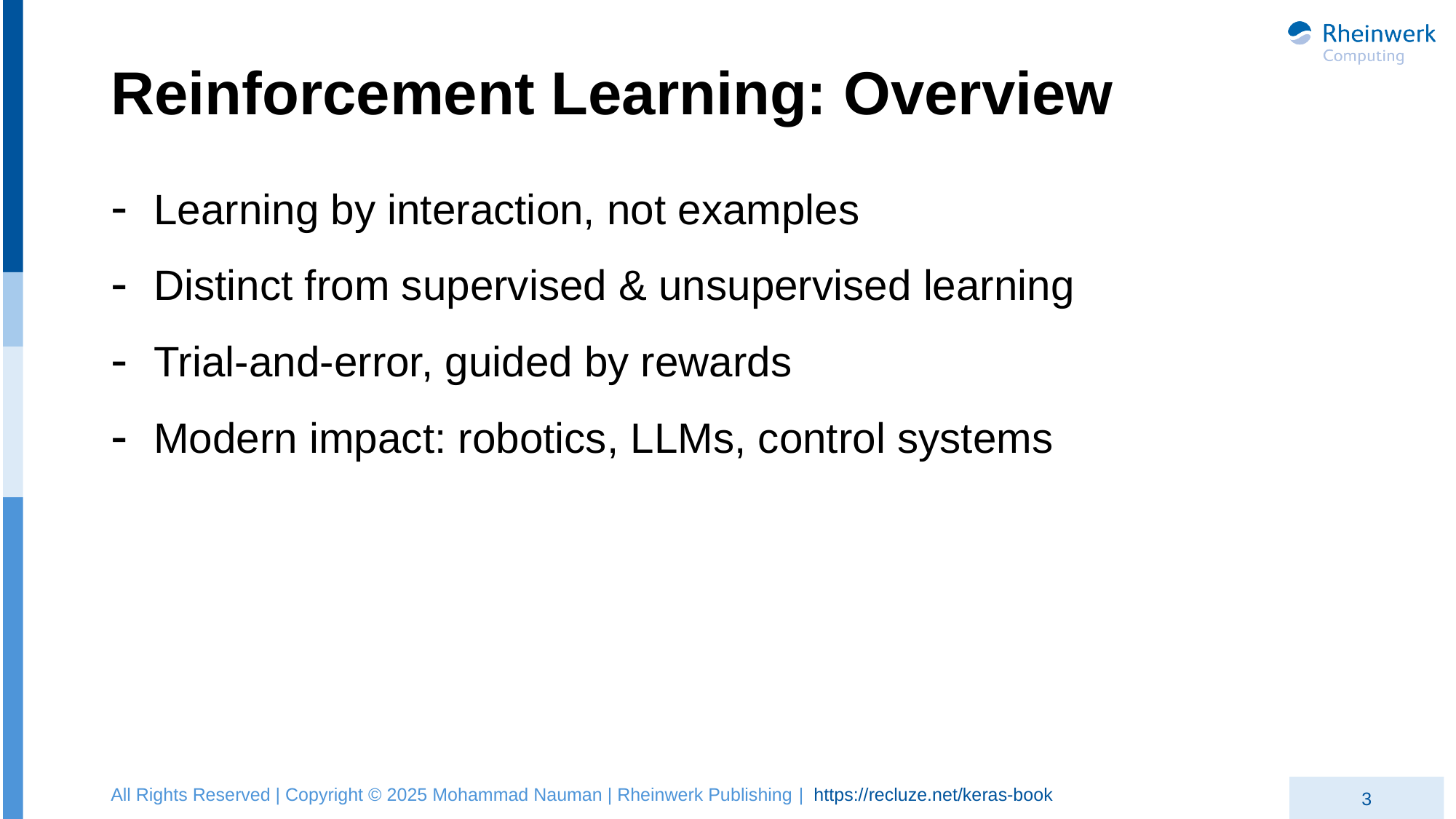

# Reinforcement Learning: Overview
Learning by interaction, not examples
Distinct from supervised & unsupervised learning
Trial-and-error, guided by rewards
Modern impact: robotics, LLMs, control systems